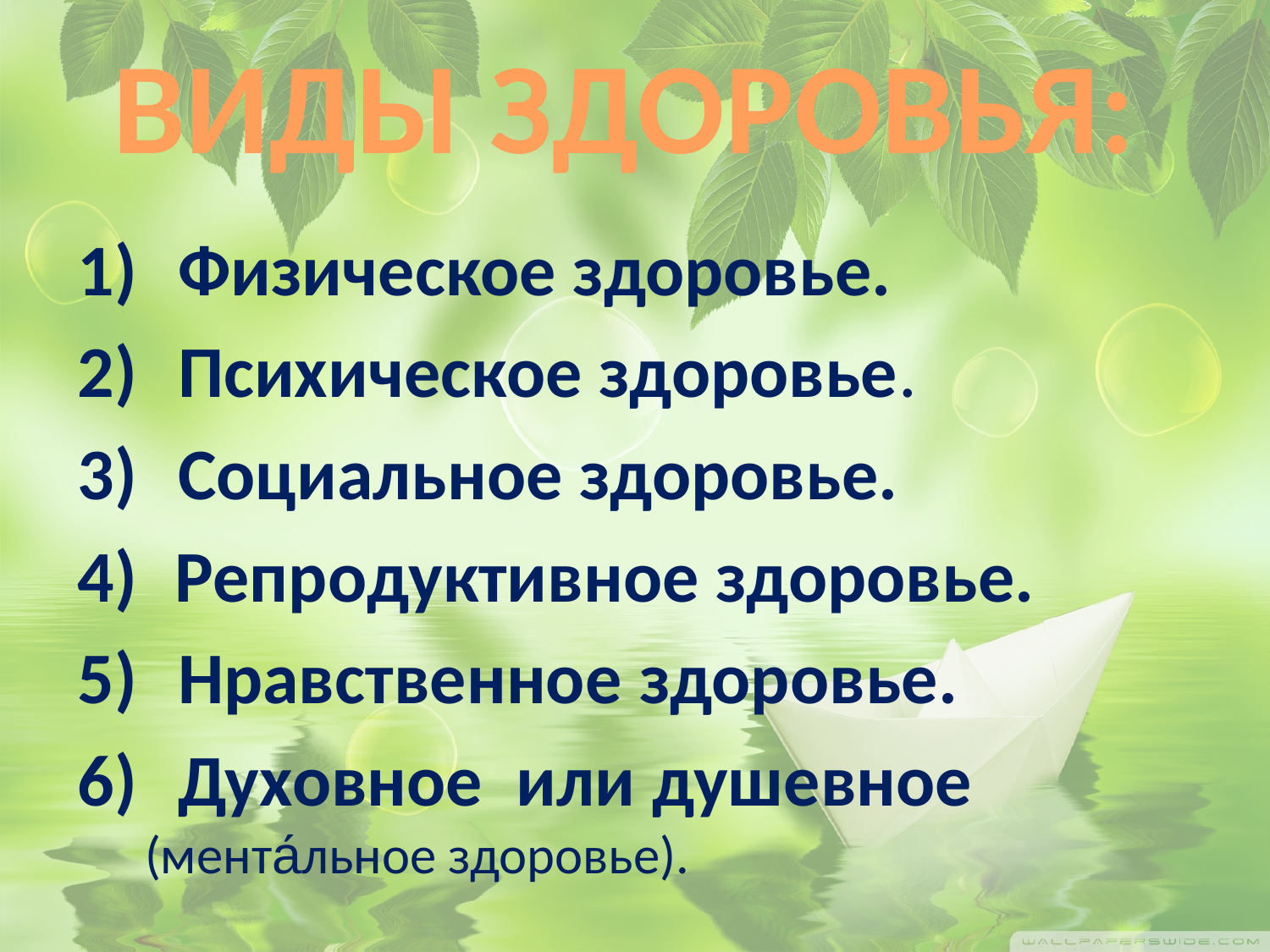

# ВИДЫ ЗДОРОВЬЯ:
  Физическое здоровье.
  Психическое здоровье.
  Социальное здоровье.
Репродуктивное здоровье.
  Нравственное здоровье.
  Духовное  или душевное (мента́льное здоровье).